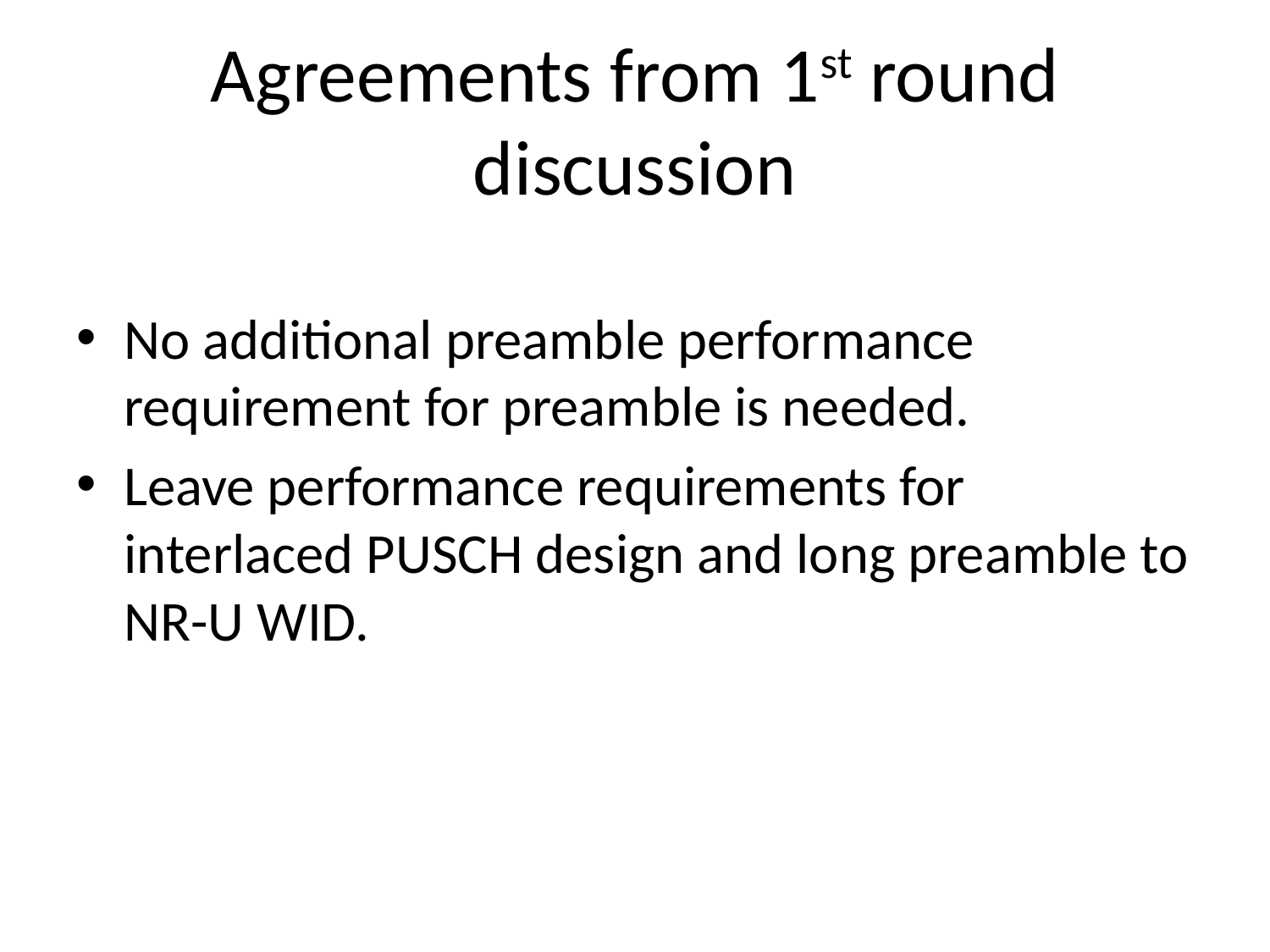

# Agreements from 1st round discussion
No additional preamble performance requirement for preamble is needed.
Leave performance requirements for interlaced PUSCH design and long preamble to NR-U WID.